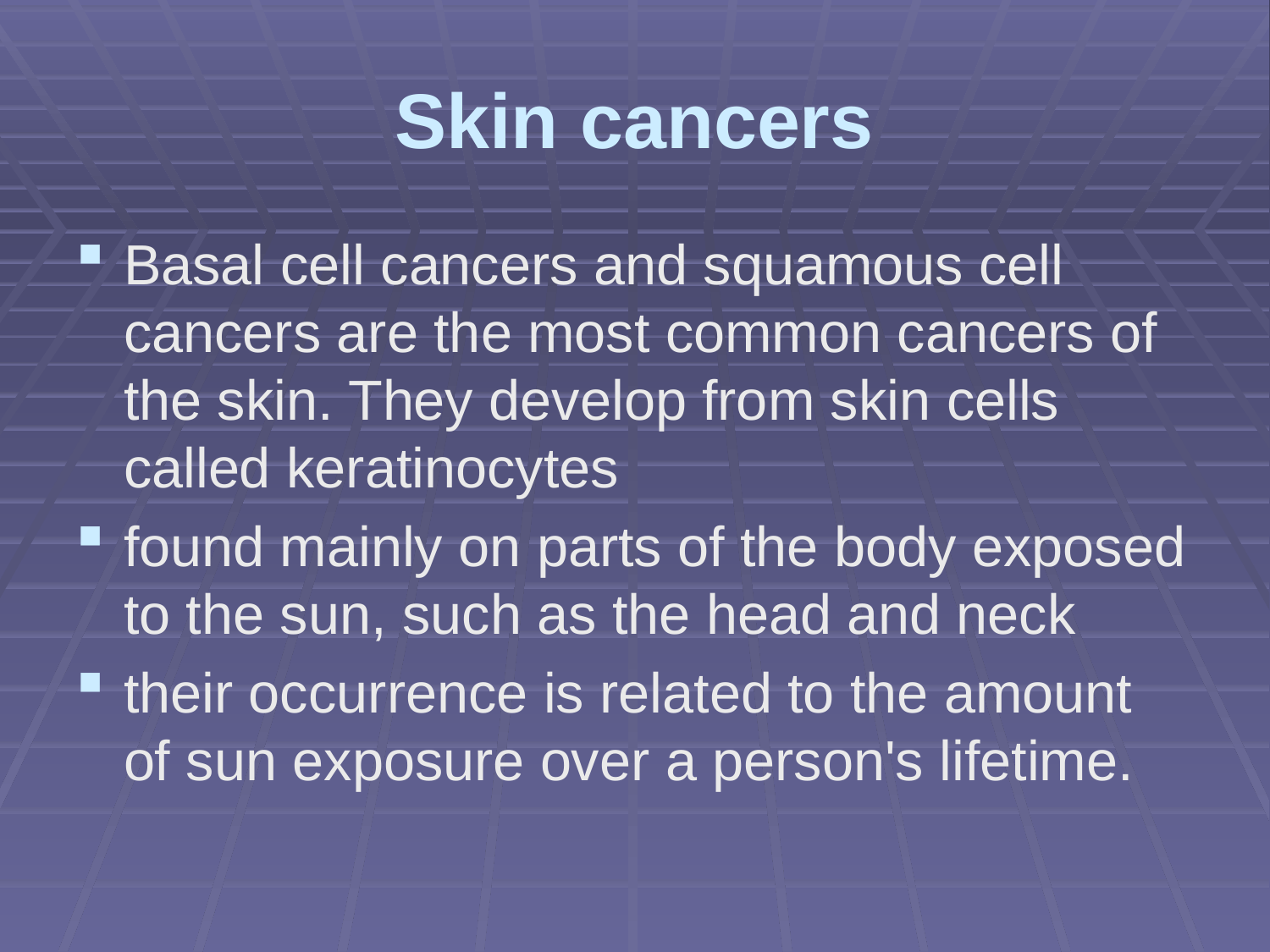

# Skin cancers
Basal cell cancers and squamous cell cancers are the most common cancers of the skin. They develop from skin cells called keratinocytes
found mainly on parts of the body exposed to the sun, such as the head and neck
their occurrence is related to the amount of sun exposure over a person's lifetime.